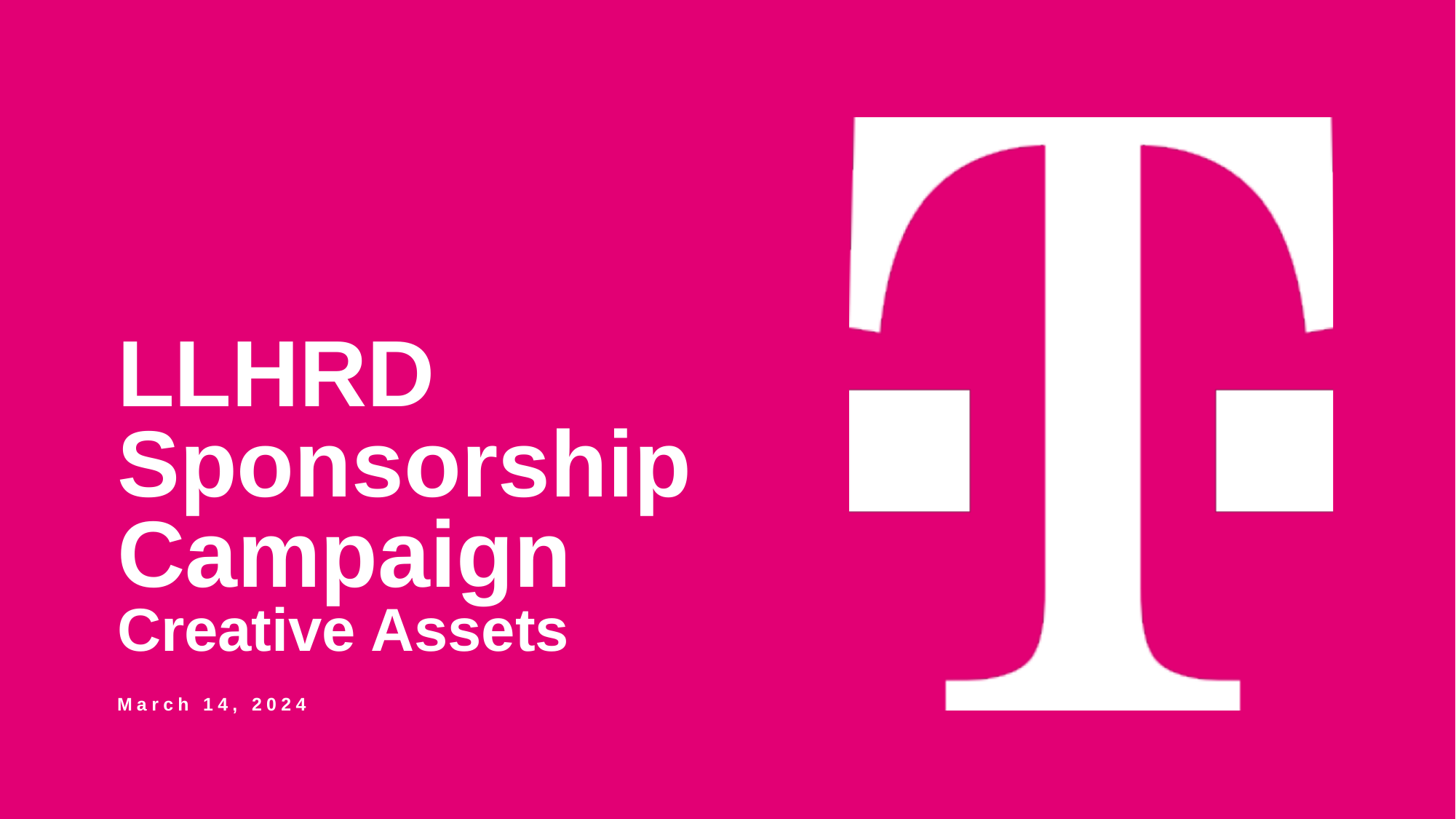

# LLHRD Sponsorship Campaign Creative Assets
March 14, 2024